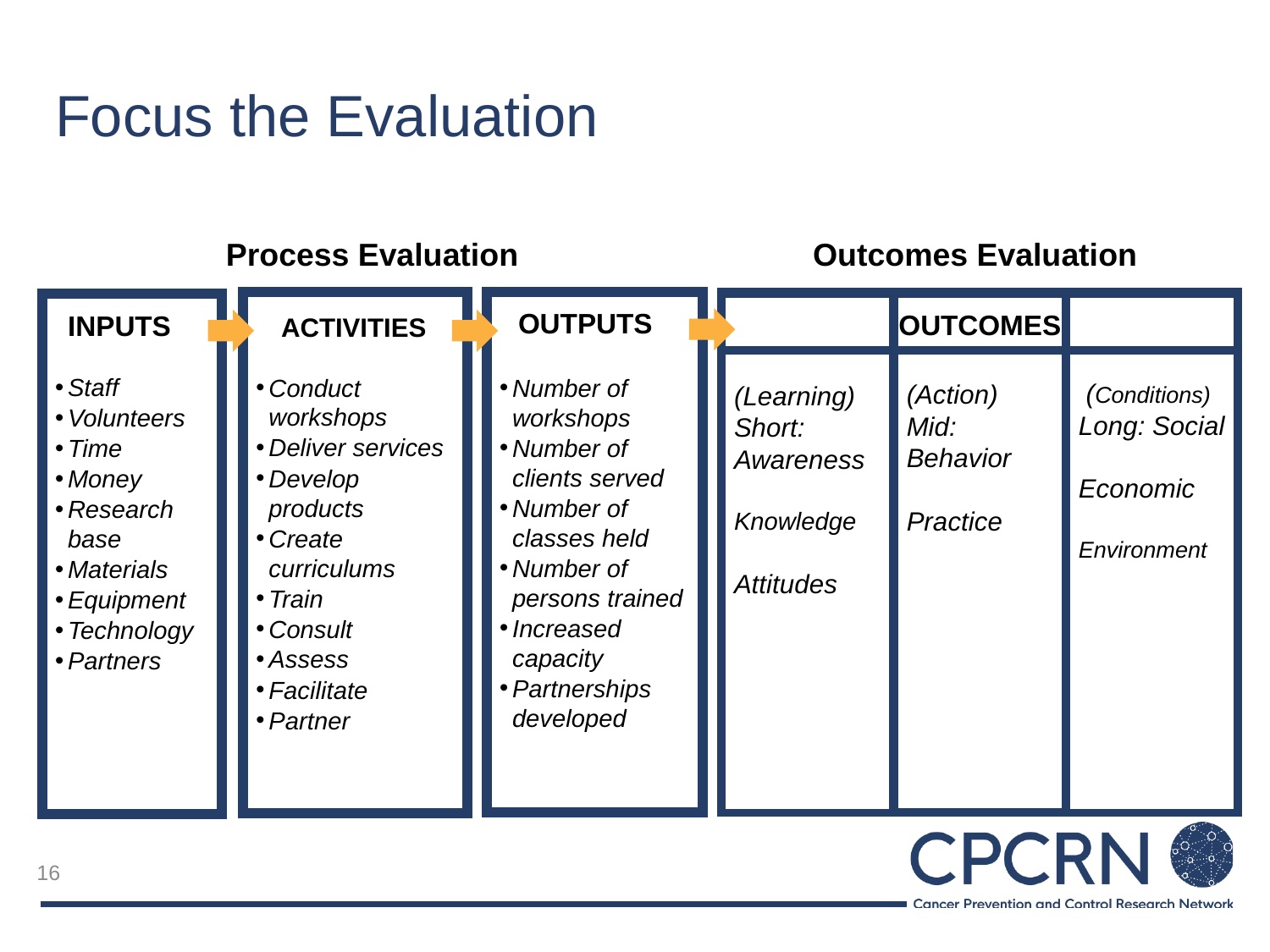

# Focus the Evaluation
Process Evaluation
Outcomes Evaluation
Number of workshops
Number of clients served
Number of classes held
Number of persons trained
Increased  capacity
Partnerships developed

Conduct workshops
Deliver services
Develop products
Create curriculums
Train
Consult
Assess
Facilitate
Partner

(Learning)
Short: Awareness
          Knowledge
          Attitudes

(Action)
Mid:   Behavior
          Practice

Staff
Volunteers
Time
Money
Research base
Materials
Equipment
Technology
Partners

OUTCOMES
 (Conditions)
Long: Social
          Economic
          Environment

OUTPUTS
INPUTS
ACTIVITIES

16